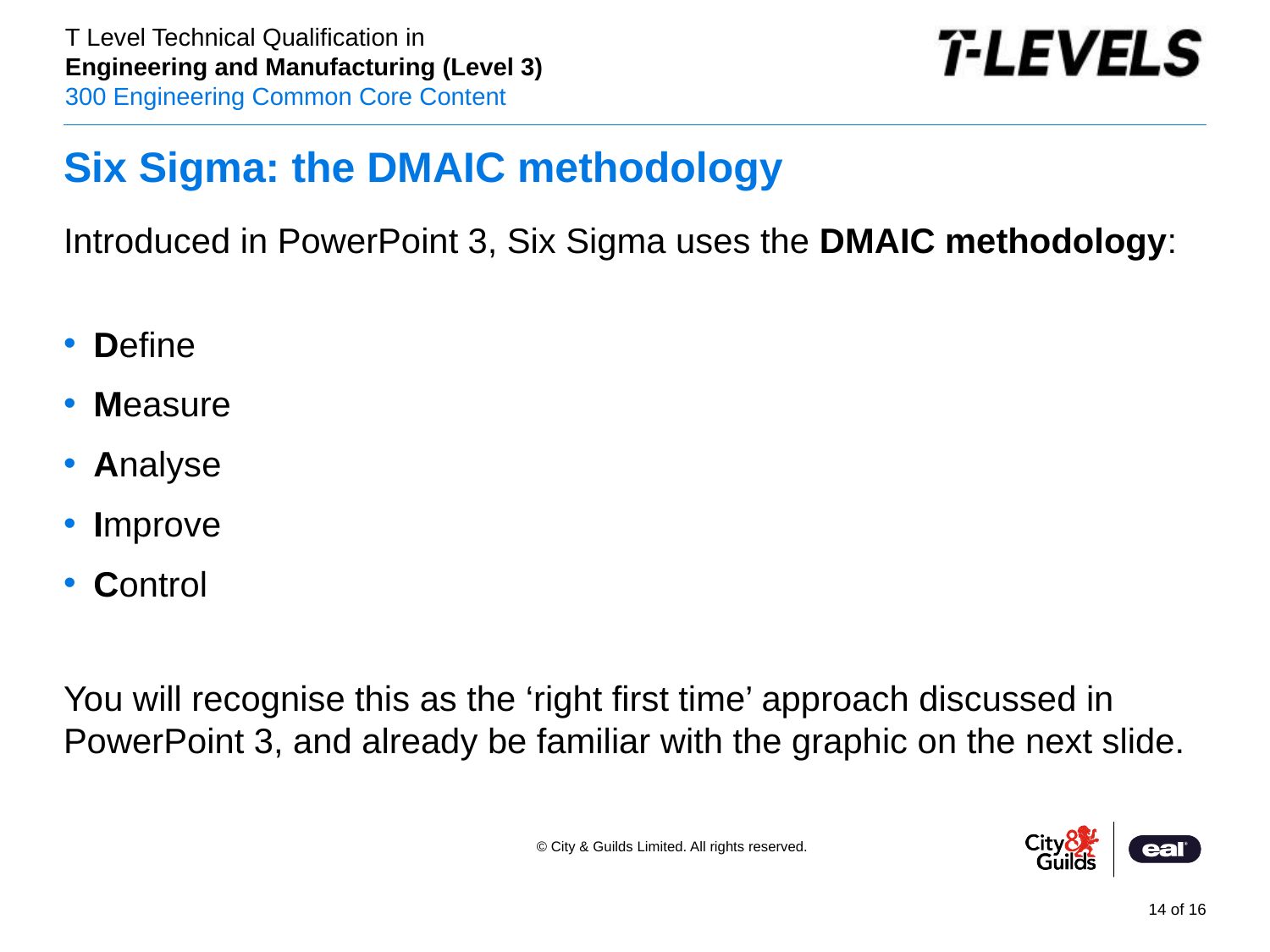

# Six Sigma: the DMAIC methodology
Introduced in PowerPoint 3, Six Sigma uses the DMAIC methodology:

Define
Measure
Analyse
Improve
Control

You will recognise this as the ‘right first time’ approach discussed in PowerPoint 3, and already be familiar with the graphic on the next slide.